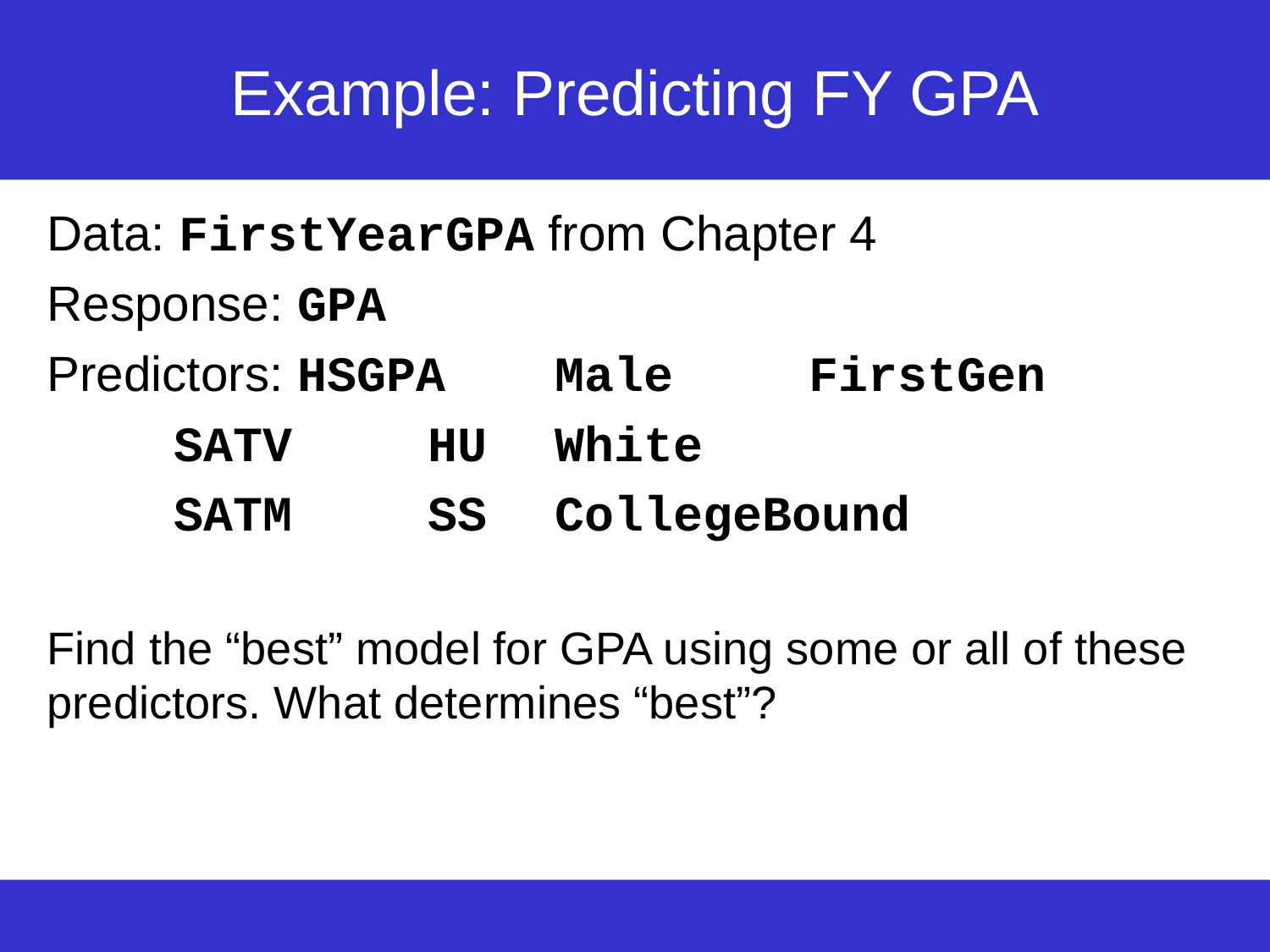

# Example: Predicting FY GPA
Data: FirstYearGPA from Chapter 4
Response: GPA
Predictors: HSGPA 	Male 	FirstGen
	SATV 	HU 	White
	SATM 	SS 	CollegeBound

Find the “best” model for GPA using some or all of these predictors. What determines “best”?